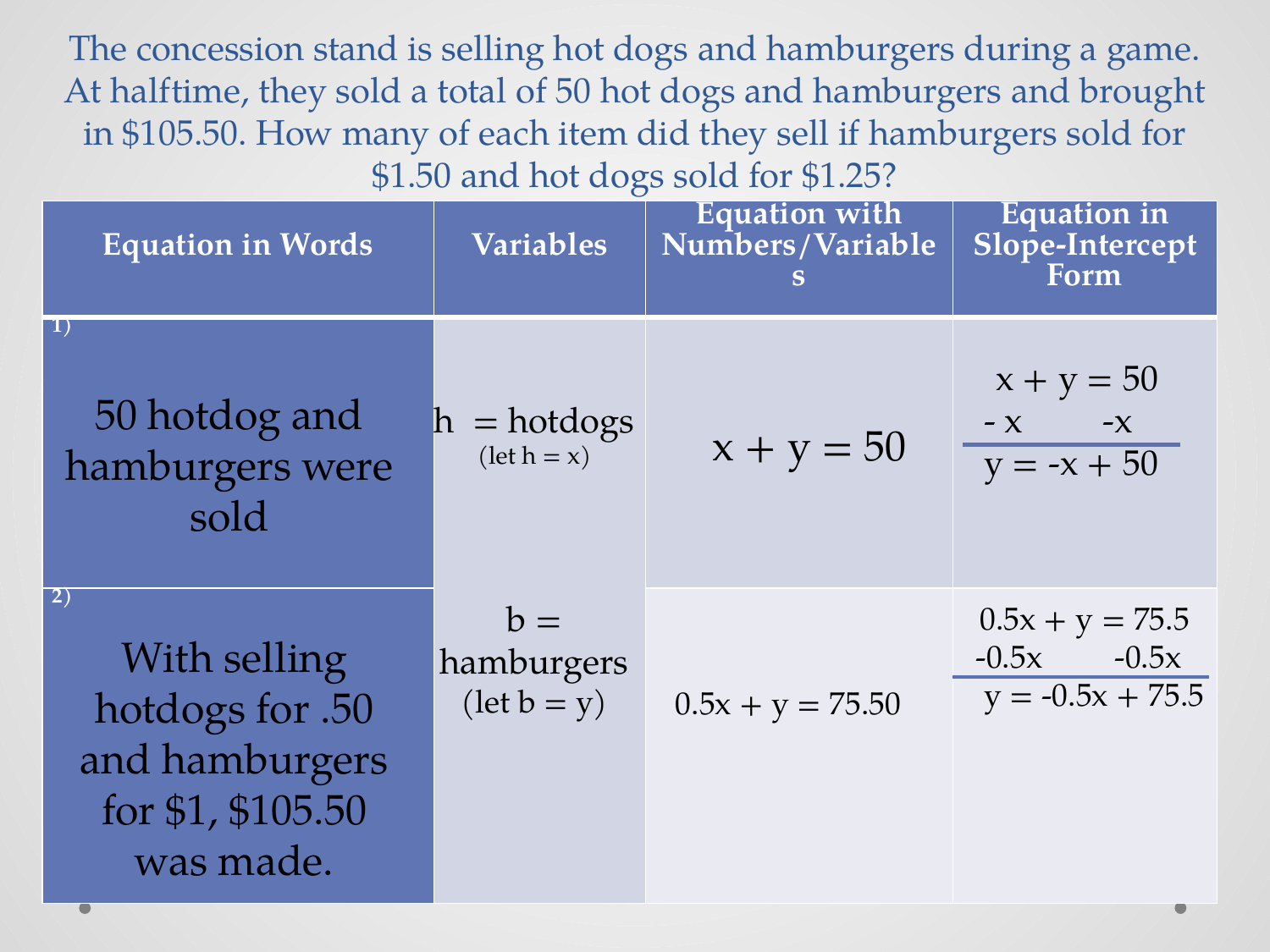

# The concession stand is selling hot dogs and hamburgers during a game. At halftime, they sold a total of 50 hot dogs and hamburgers and brought in $105.50. How many of each item did they sell if hamburgers sold for $1.50 and hot dogs sold for $1.25?
| Equation in Words | Variables | Equation with Numbers/Variables | Equation in Slope-Intercept Form |
| --- | --- | --- | --- |
| 1) |  |  |  |
| 2) |  |  |  |
x + y = 50
   - x         -x
   y = -x + 50
50 hotdog and hamburgers were sold
h  = hotdogs
(let h = x)

b = hamburgers
(let b = y)

x + y = 50
0.5x + y = 75.5
    -0.5x         -0.5x
     y = -0.5x + 75.5
With selling hotdogs for .50 and hamburgers for $1, $105.50 was made.
0.5x + y = 75.50